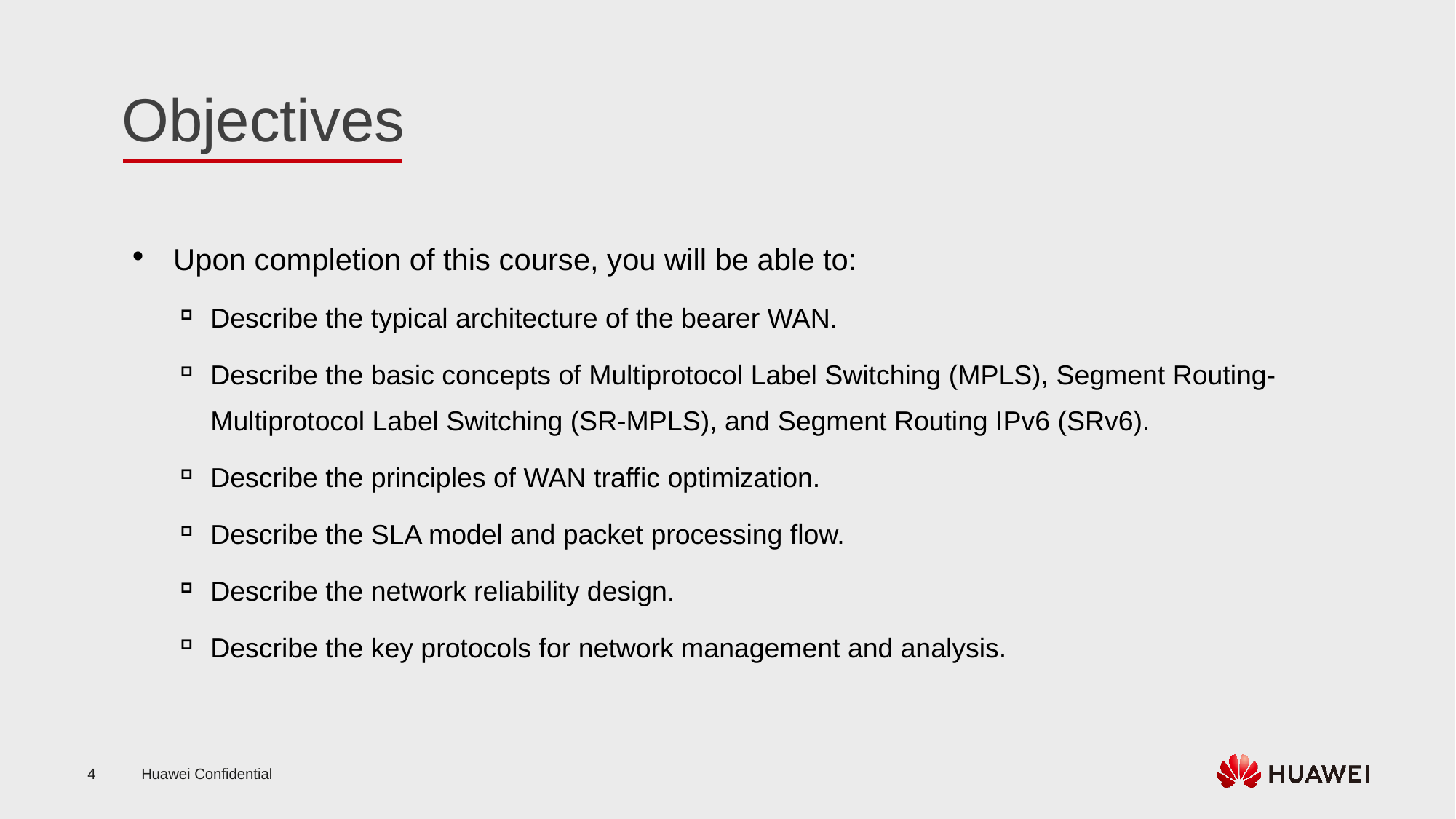

Upon completion of this course, you will be able to:
Describe the typical architecture of the bearer WAN.
Describe the basic concepts of Multiprotocol Label Switching (MPLS), Segment Routing-Multiprotocol Label Switching (SR-MPLS), and Segment Routing IPv6 (SRv6).
Describe the principles of WAN traffic optimization.
Describe the SLA model and packet processing flow.
Describe the network reliability design.
Describe the key protocols for network management and analysis.